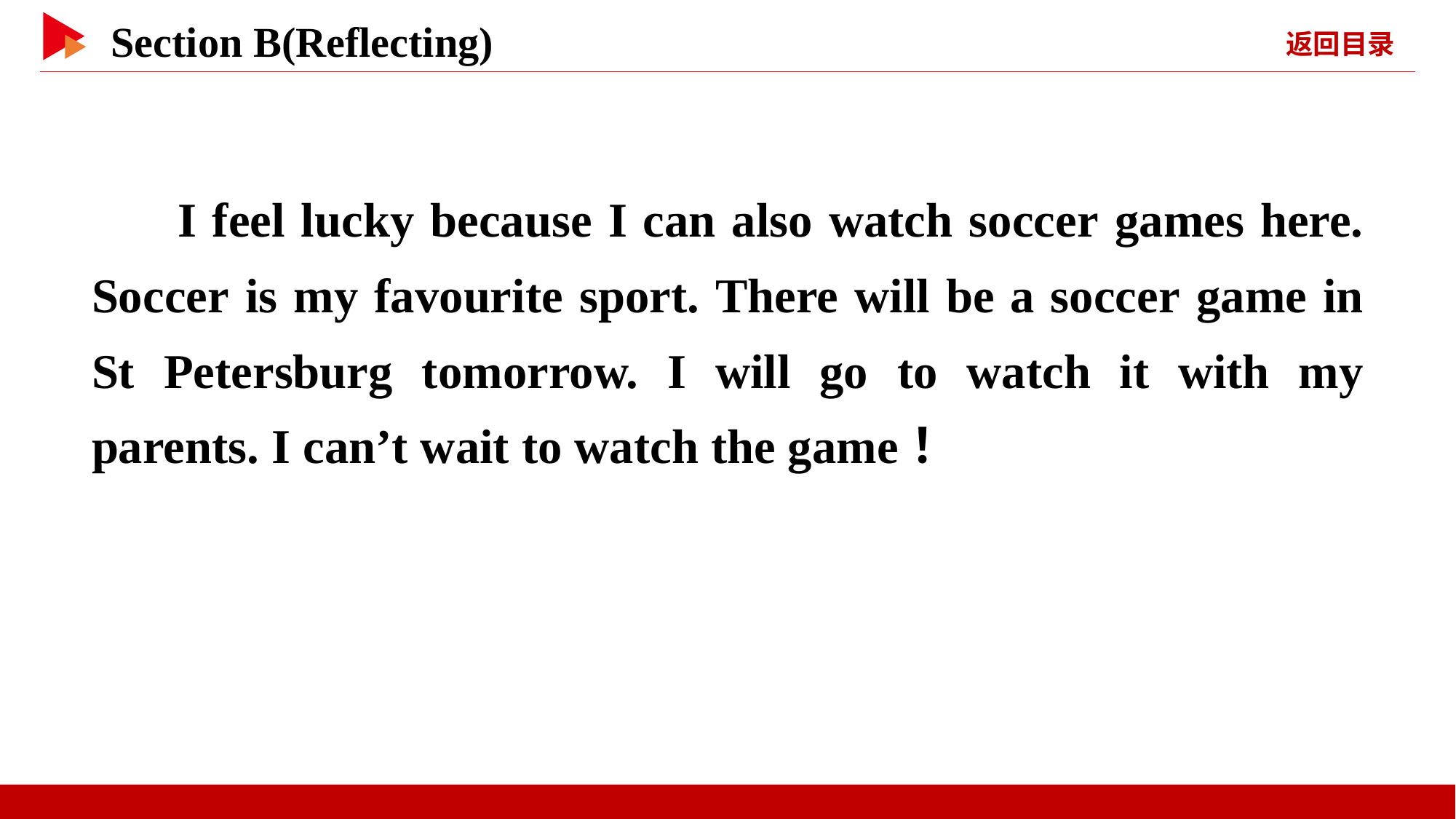

I feel lucky because I can also watch soccer games here. Soccer is my favourite sport. There will be a soccer game in St Petersburg tomorrow. I will go to watch it with my parents. I can’t wait to watch the game！